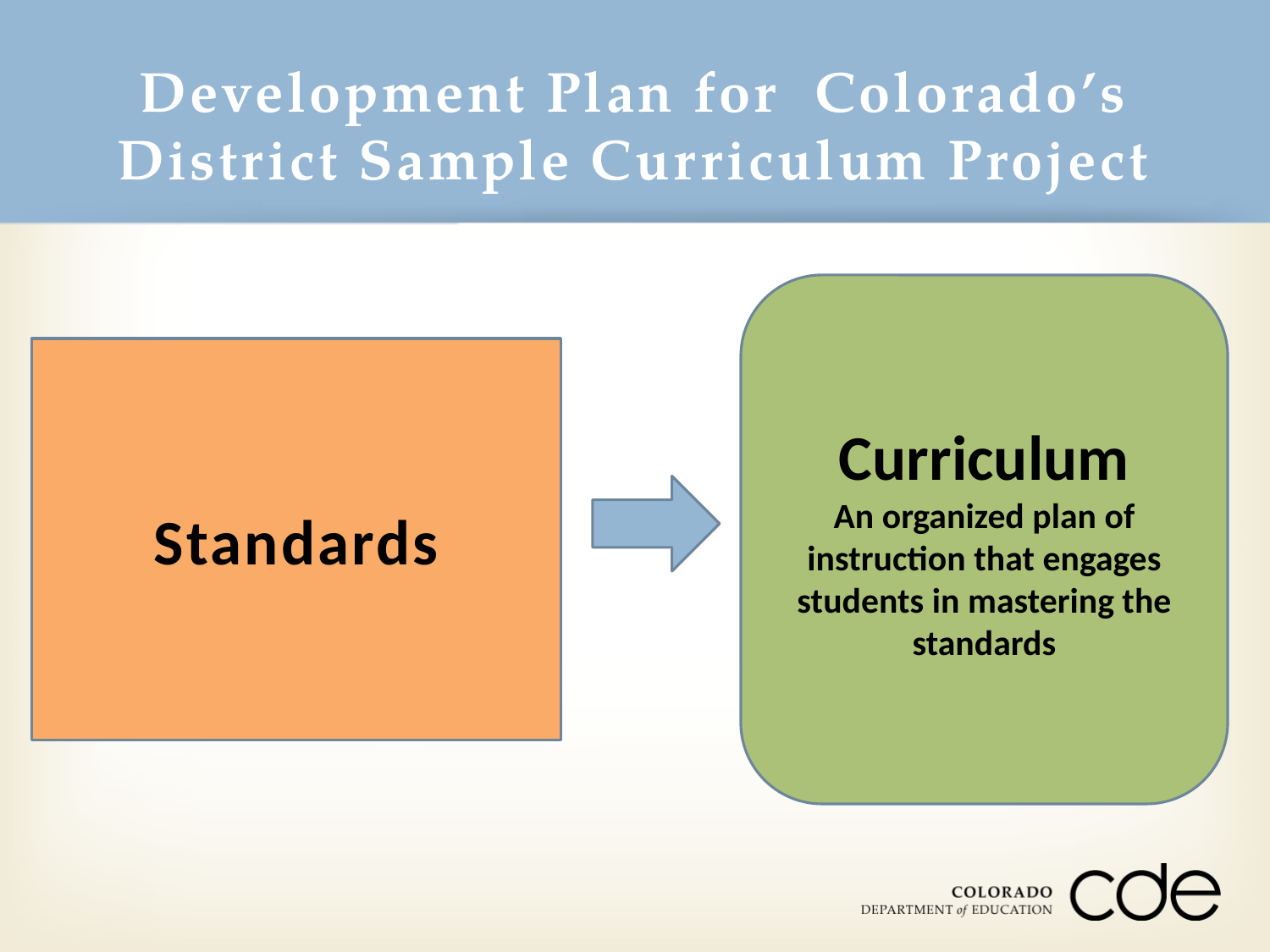

# Development Plan for  Colorado’s District Sample Curriculum Project
Curriculum
An organized plan of instruction that engages students in mastering the standards
Standards